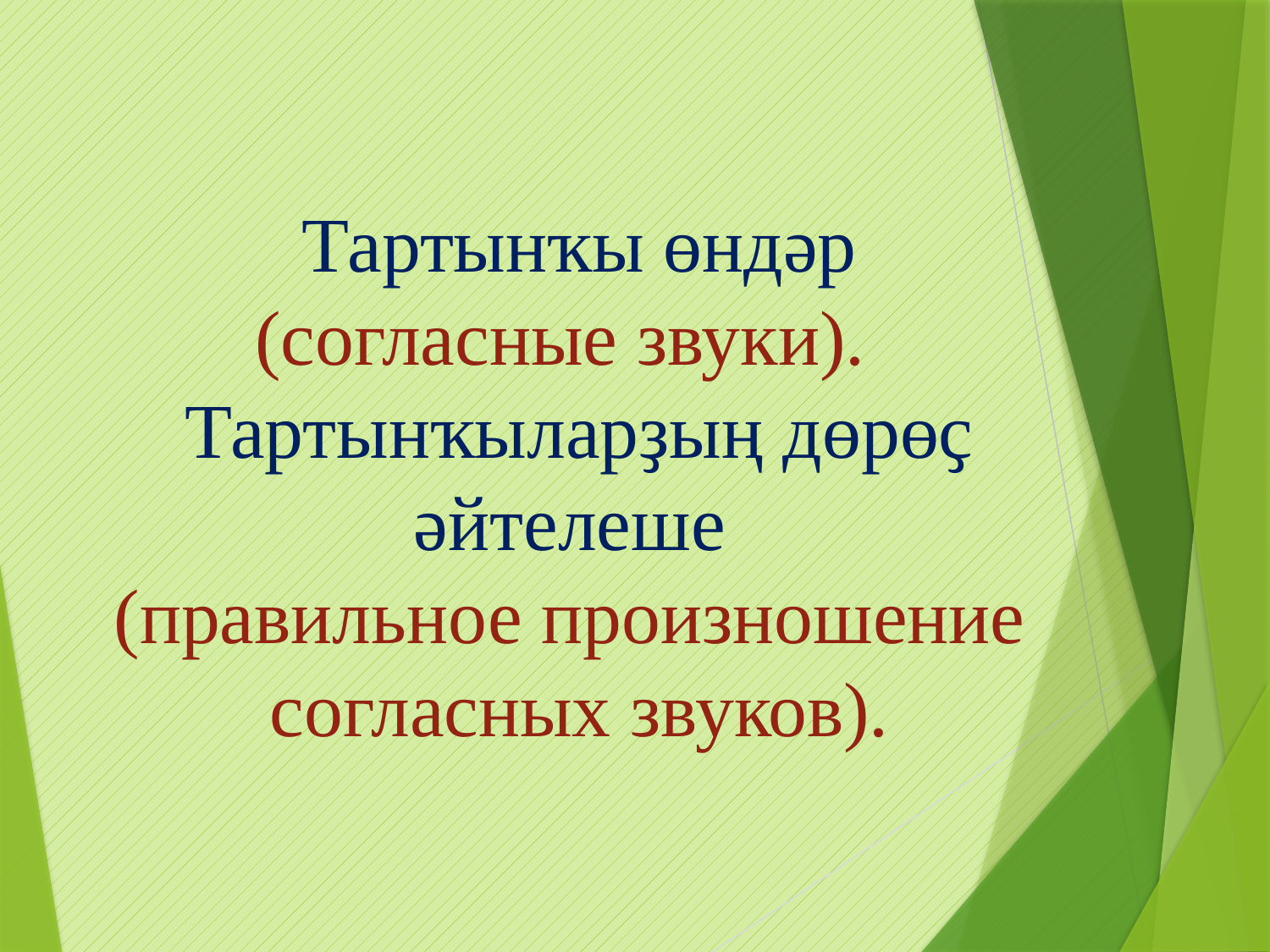

Тартынҡы өндәр
(согласные звуки).  
Тартынҡыларҙың дөрөҫ әйтелеше
(правильное произношение
согласных звуков).